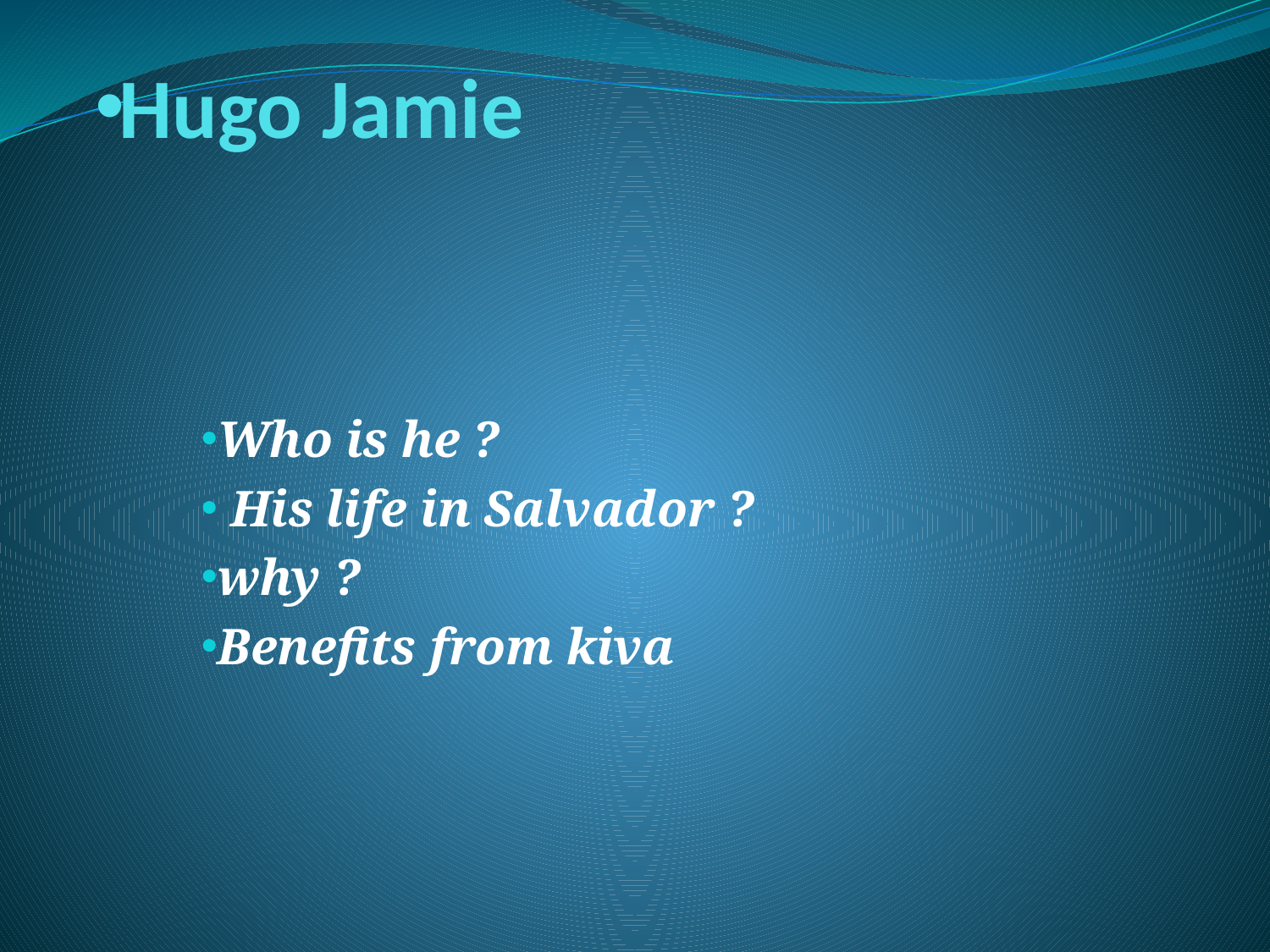

# Hugo Jamie
Who is he ?
 His life in Salvador ?
why ?
Benefits from kiva